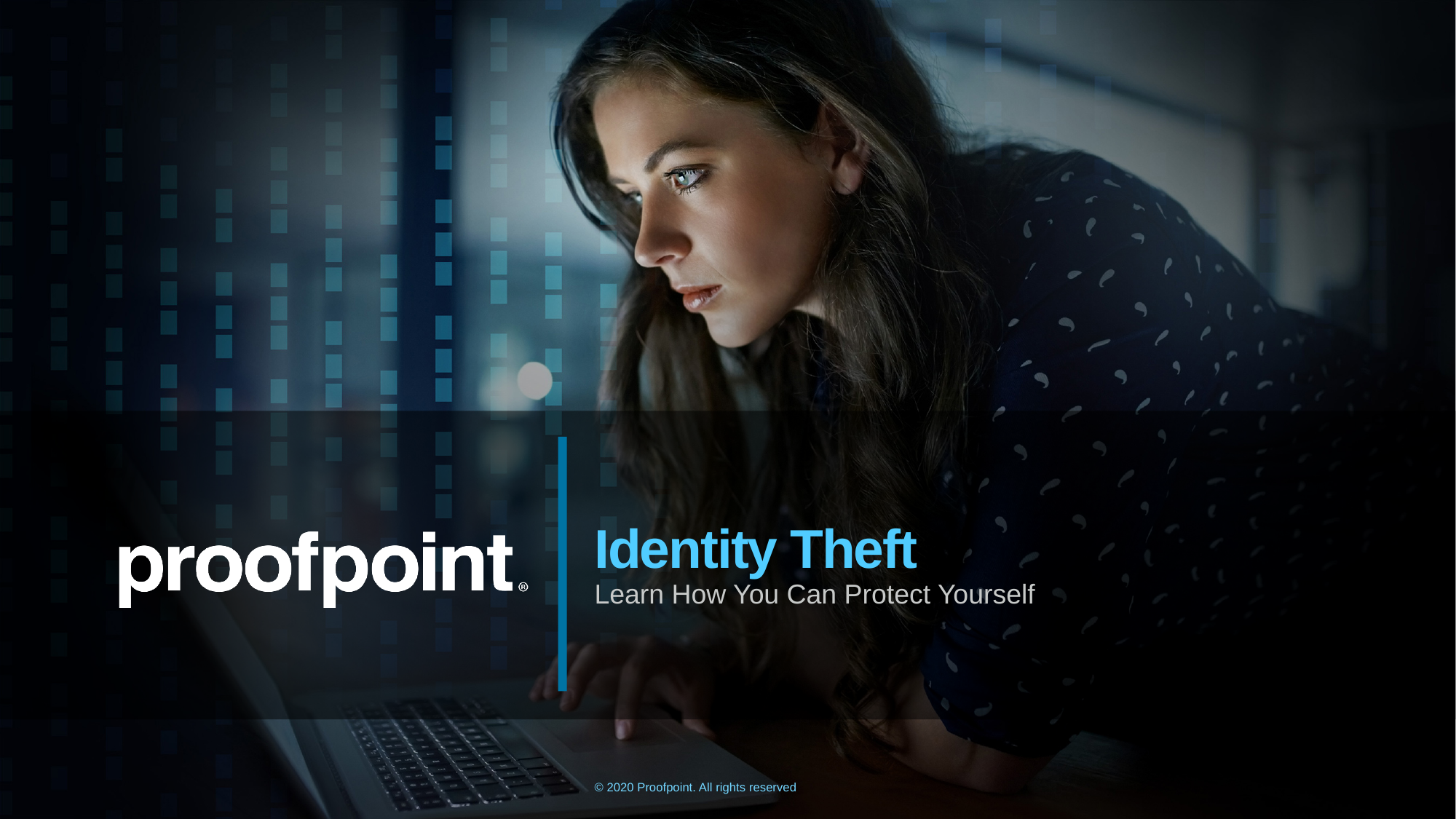

# Identity Theft
Learn How You Can Protect Yourself
© 2020 Proofpoint. All rights reserved